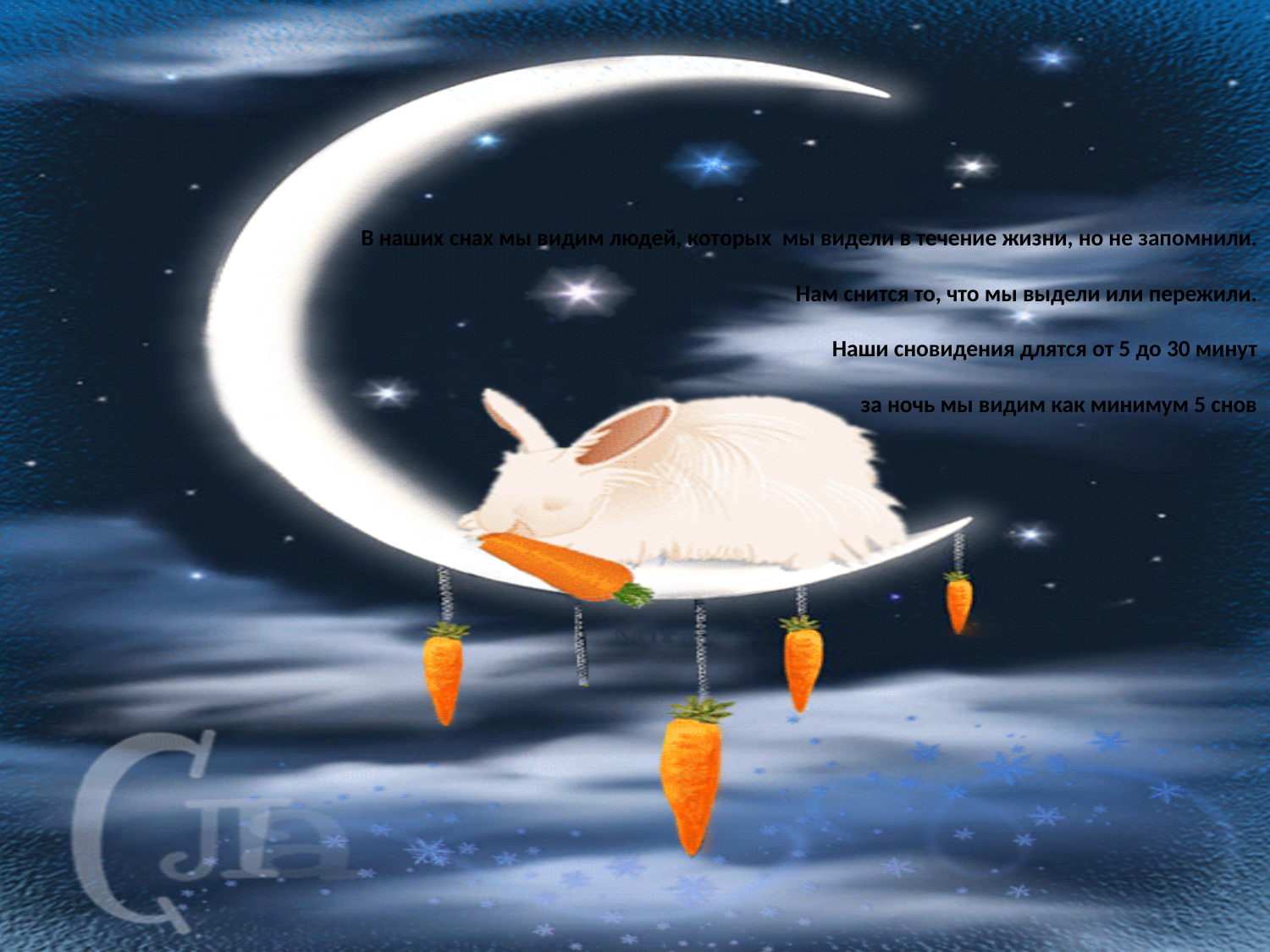

# В наших снах мы видим людей, которых  мы видели в течение жизни, но не запомнили. Нам снится то, что мы выдели или пережили. Наши сновидения длятся от 5 до 30 минут за ночь мы видим как минимум 5 снов